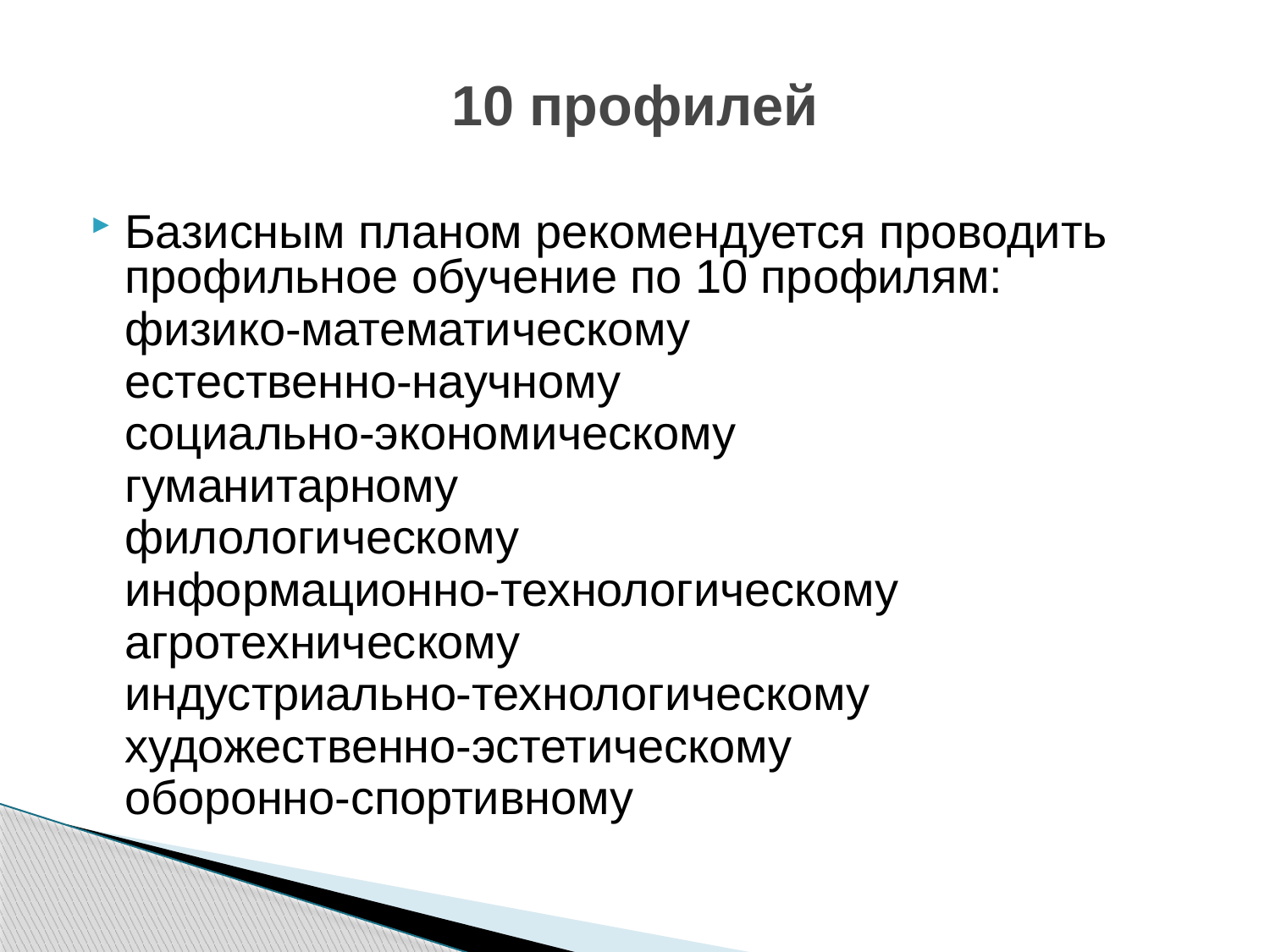

# 10 профилей
Базисным планом рекомендуется проводить профильное обучение по 10 профилям:
	физико-математическому
	естественно-научному
	социально-экономическому
	гуманитарному
	филологическому
	информационно-технологическому
	агротехническому
	индустриально-технологическому
	художественно-эстетическому
	оборонно-спортивному